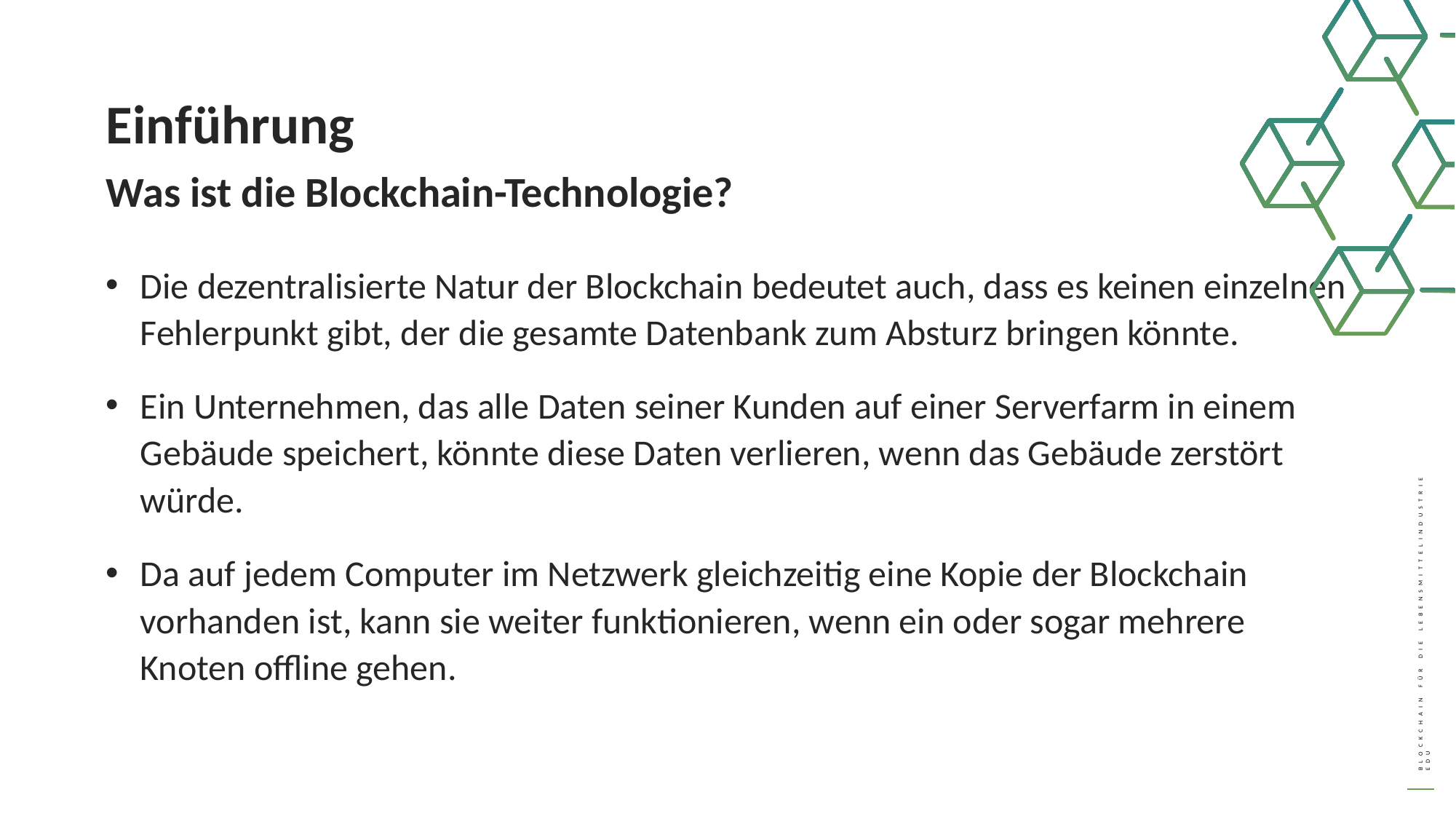

Einführung
Was ist die Blockchain-Technologie?
Die dezentralisierte Natur der Blockchain bedeutet auch, dass es keinen einzelnen Fehlerpunkt gibt, der die gesamte Datenbank zum Absturz bringen könnte.
Ein Unternehmen, das alle Daten seiner Kunden auf einer Serverfarm in einem Gebäude speichert, könnte diese Daten verlieren, wenn das Gebäude zerstört würde.
Da auf jedem Computer im Netzwerk gleichzeitig eine Kopie der Blockchain vorhanden ist, kann sie weiter funktionieren, wenn ein oder sogar mehrere Knoten offline gehen.